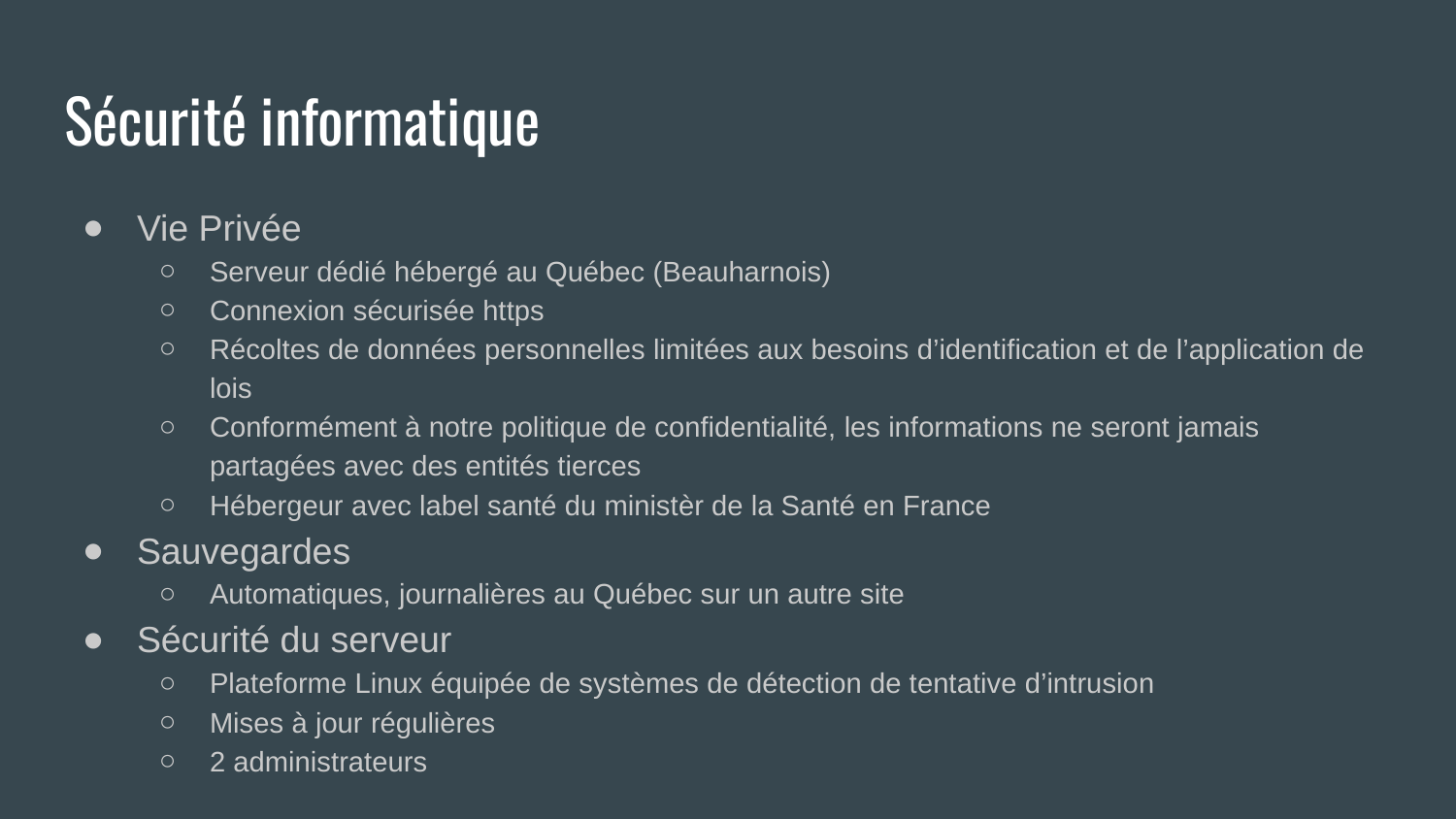

# Sécurité informatique
Vie Privée
Serveur dédié hébergé au Québec (Beauharnois)
Connexion sécurisée https
Récoltes de données personnelles limitées aux besoins d’identification et de l’application de lois
Conformément à notre politique de confidentialité, les informations ne seront jamais partagées avec des entités tierces
Hébergeur avec label santé du ministèr de la Santé en France
Sauvegardes
Automatiques, journalières au Québec sur un autre site
Sécurité du serveur
Plateforme Linux équipée de systèmes de détection de tentative d’intrusion
Mises à jour régulières
2 administrateurs